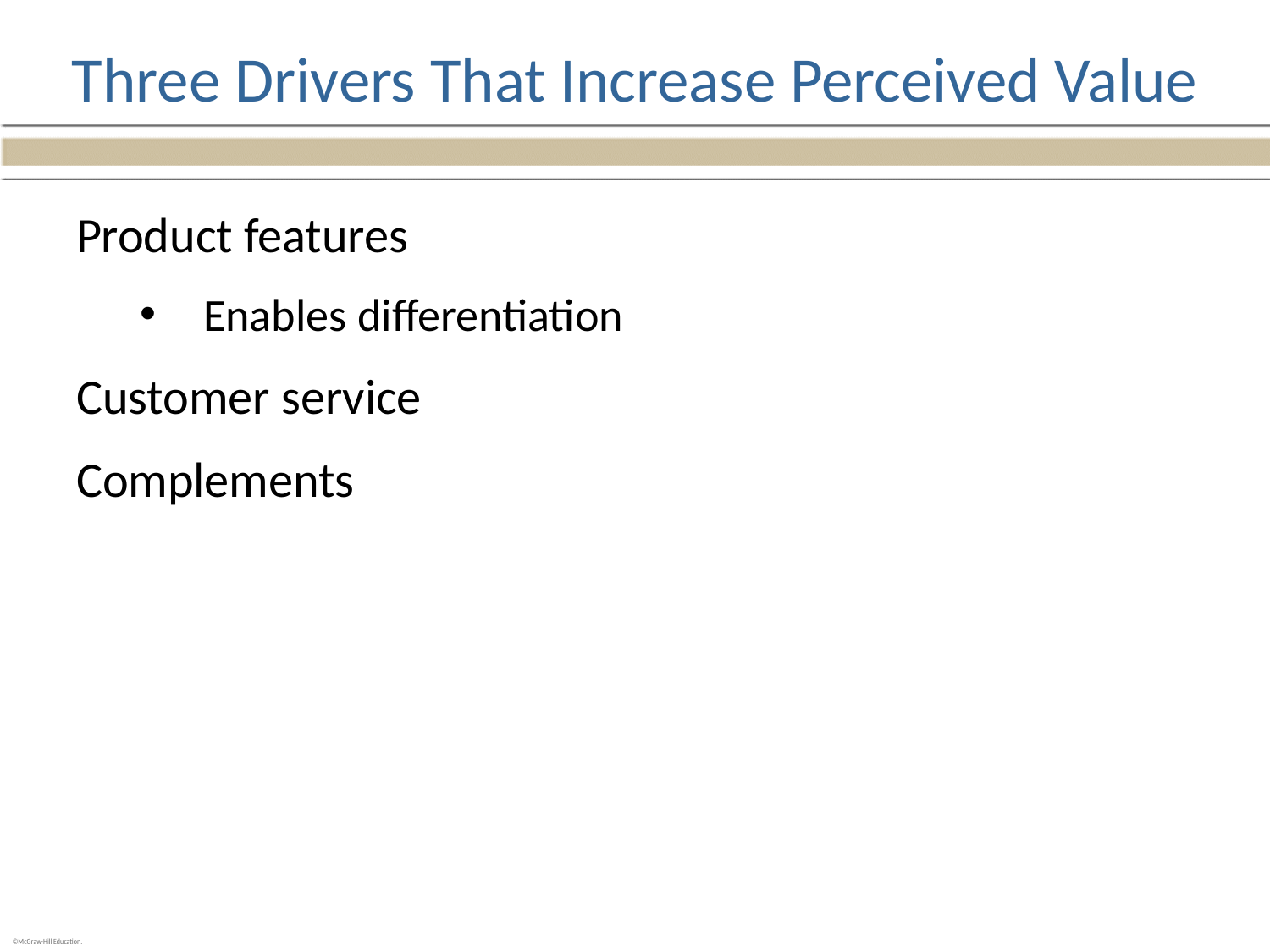

# Three Drivers That Increase Perceived Value
Product features
Enables differentiation
Customer service
Complements